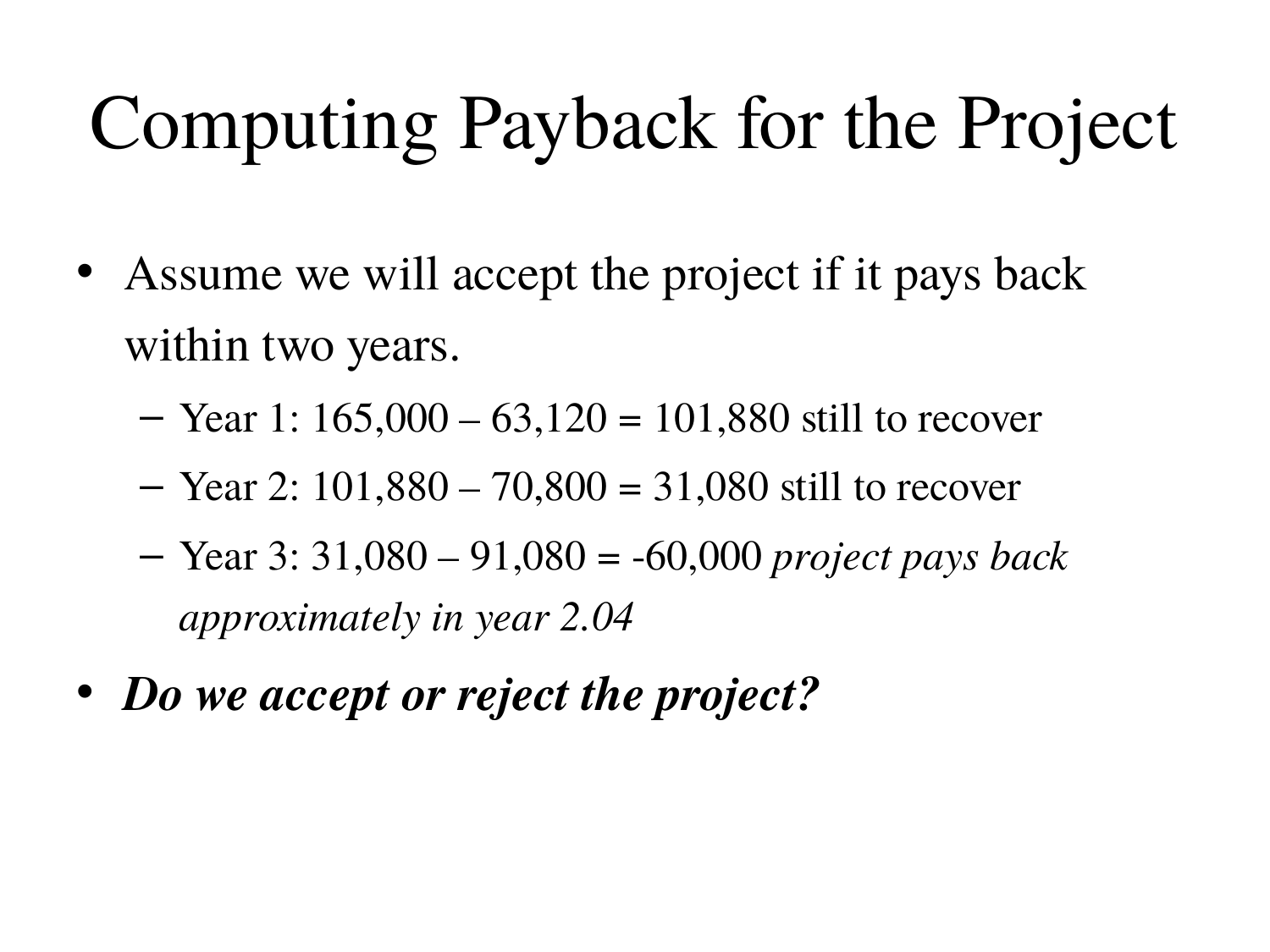

# Computing Payback for the Project
Assume we will accept the project if it pays back within two years.
Year 1: 165,000 – 63,120 = 101,880 still to recover
Year 2: 101,880 – 70,800 = 31,080 still to recover
Year 3: 31,080 – 91,080 = -60,000 project pays back approximately in year 2.04
Do we accept or reject the project?